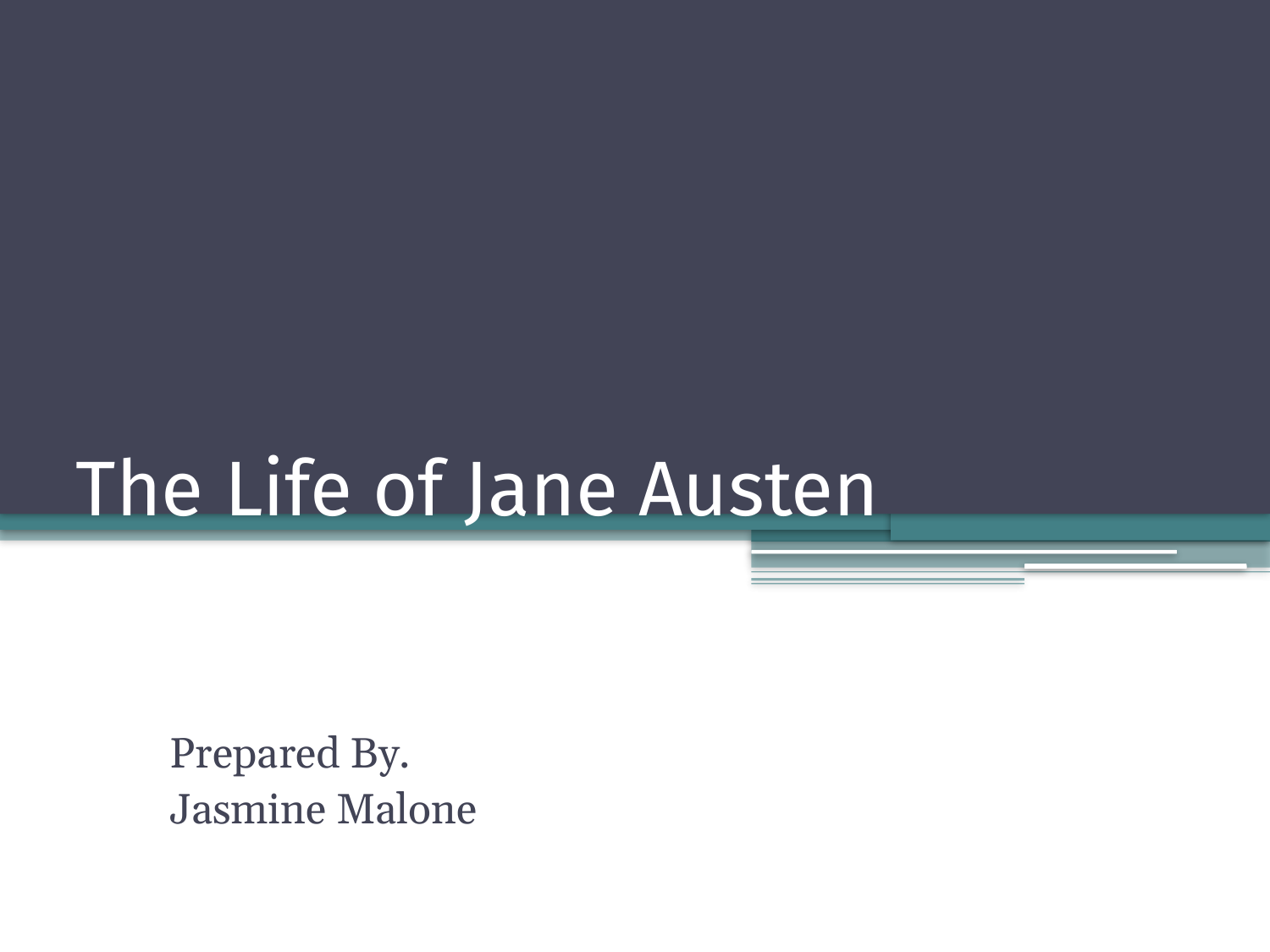

# The Life of Jane Austen
Prepared By.
Jasmine Malone